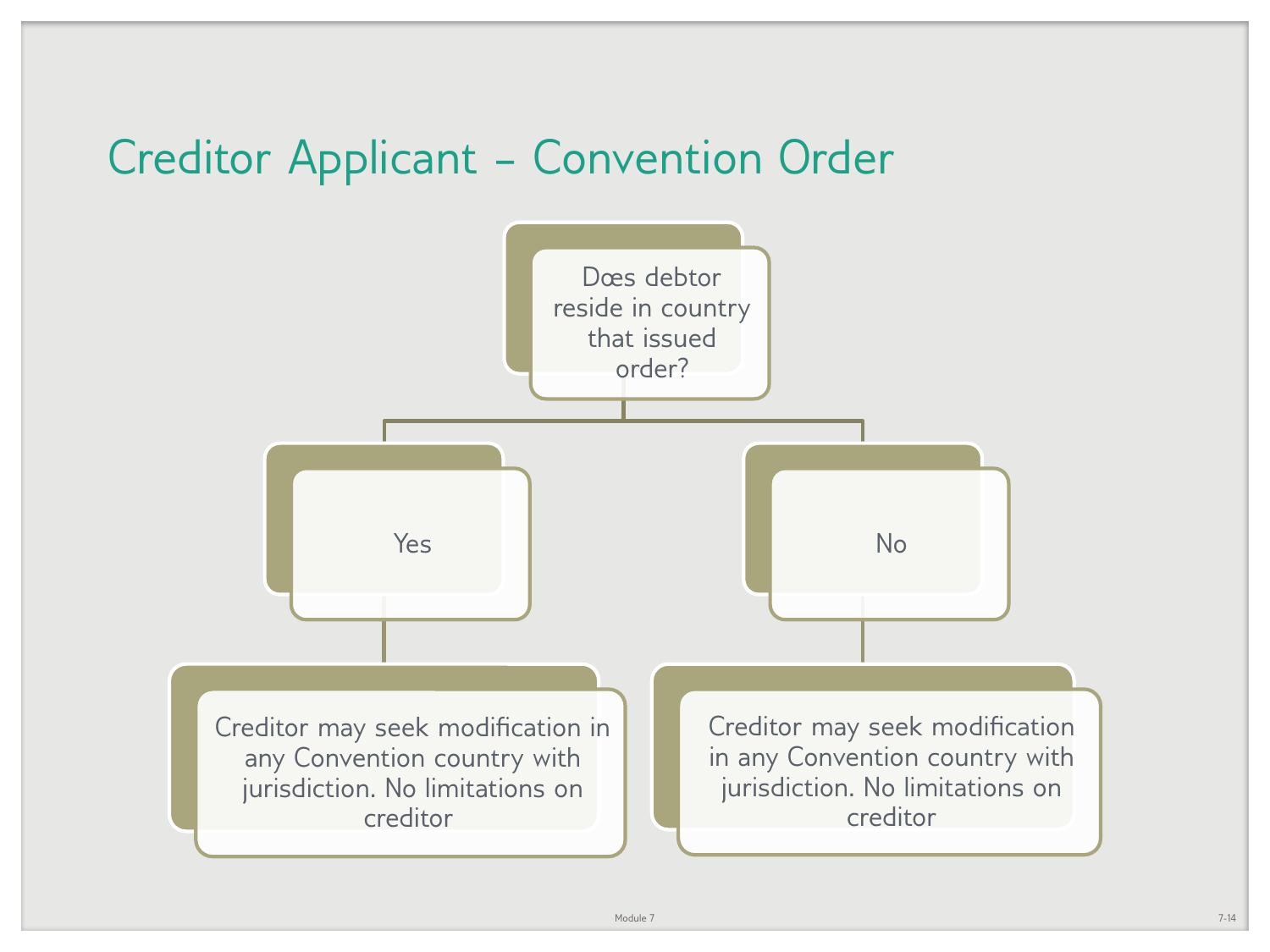

# Creditor Applicant – Convention Order
Does debtor reside in country that issued order?
Yes
Creditor may seek modification in any Convention country with jurisdiction. No limitations on creditor
No
Creditor may seek modification in any Convention country with jurisdiction. No limitations on creditor
Module 7
7-14